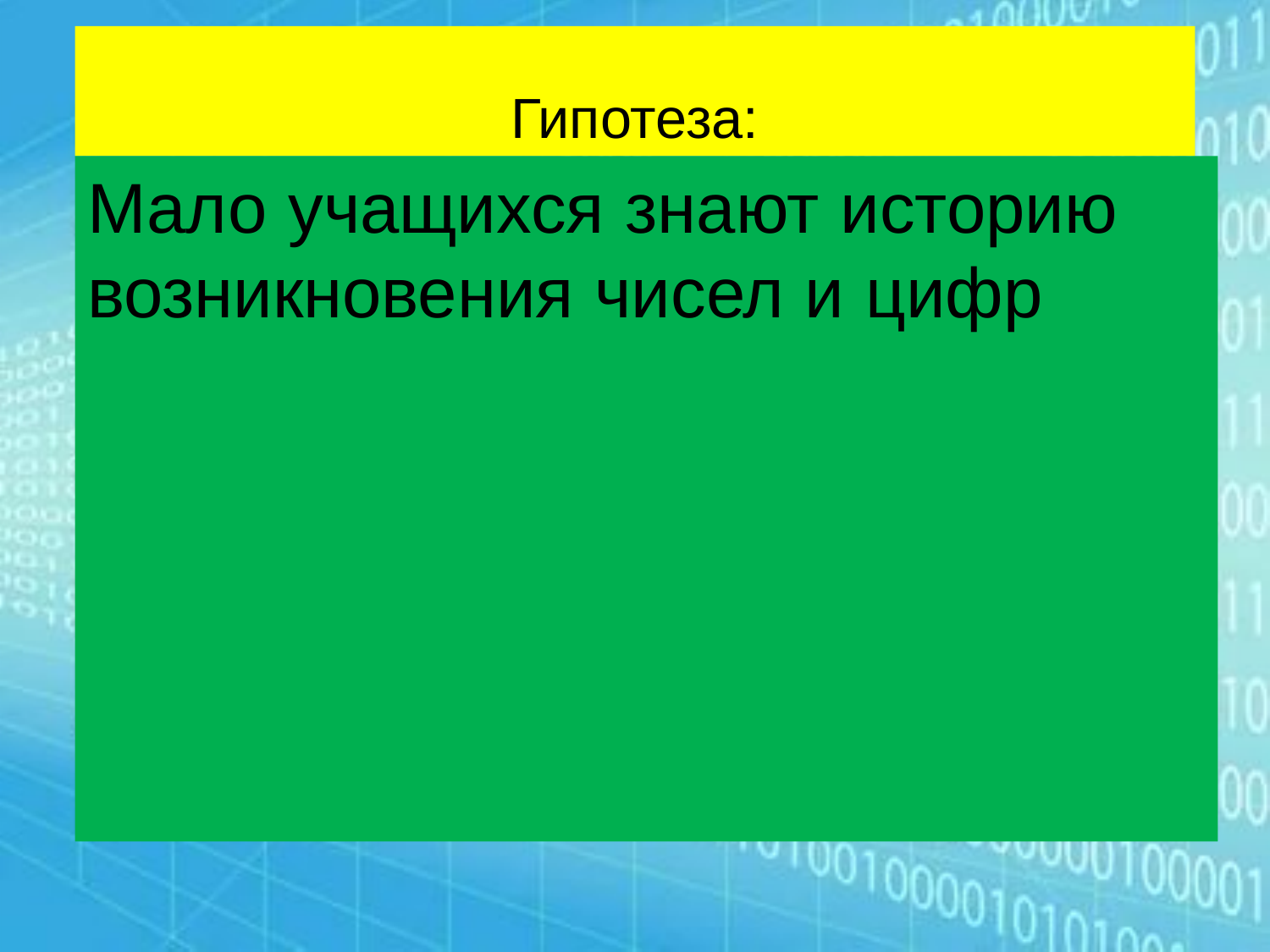

# Гипотеза:
Мало учащихся знают историю возникновения чисел и цифр